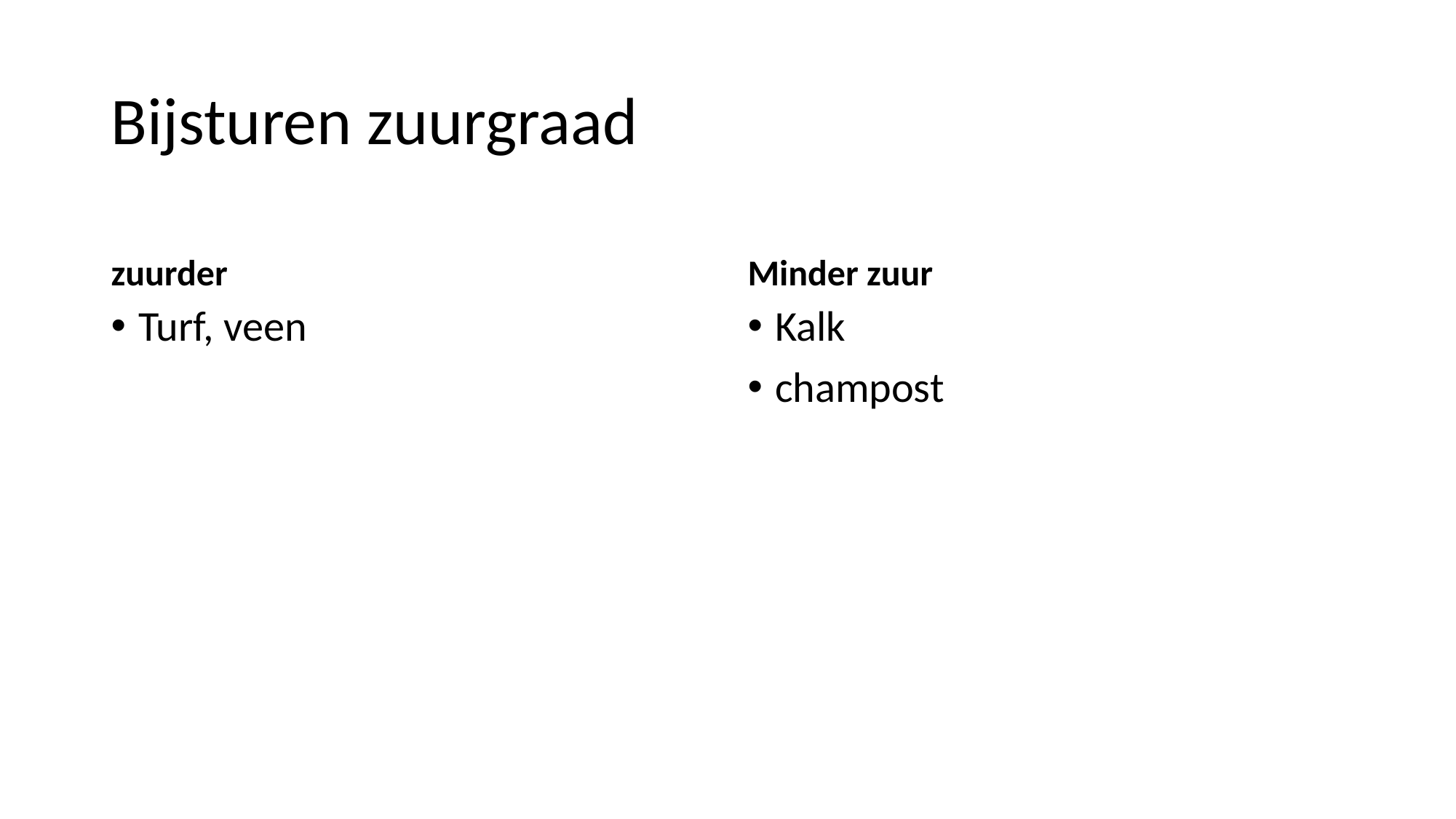

# Bijsturen zuurgraad
zuurder
Minder zuur
Turf, veen

Kalk
champost